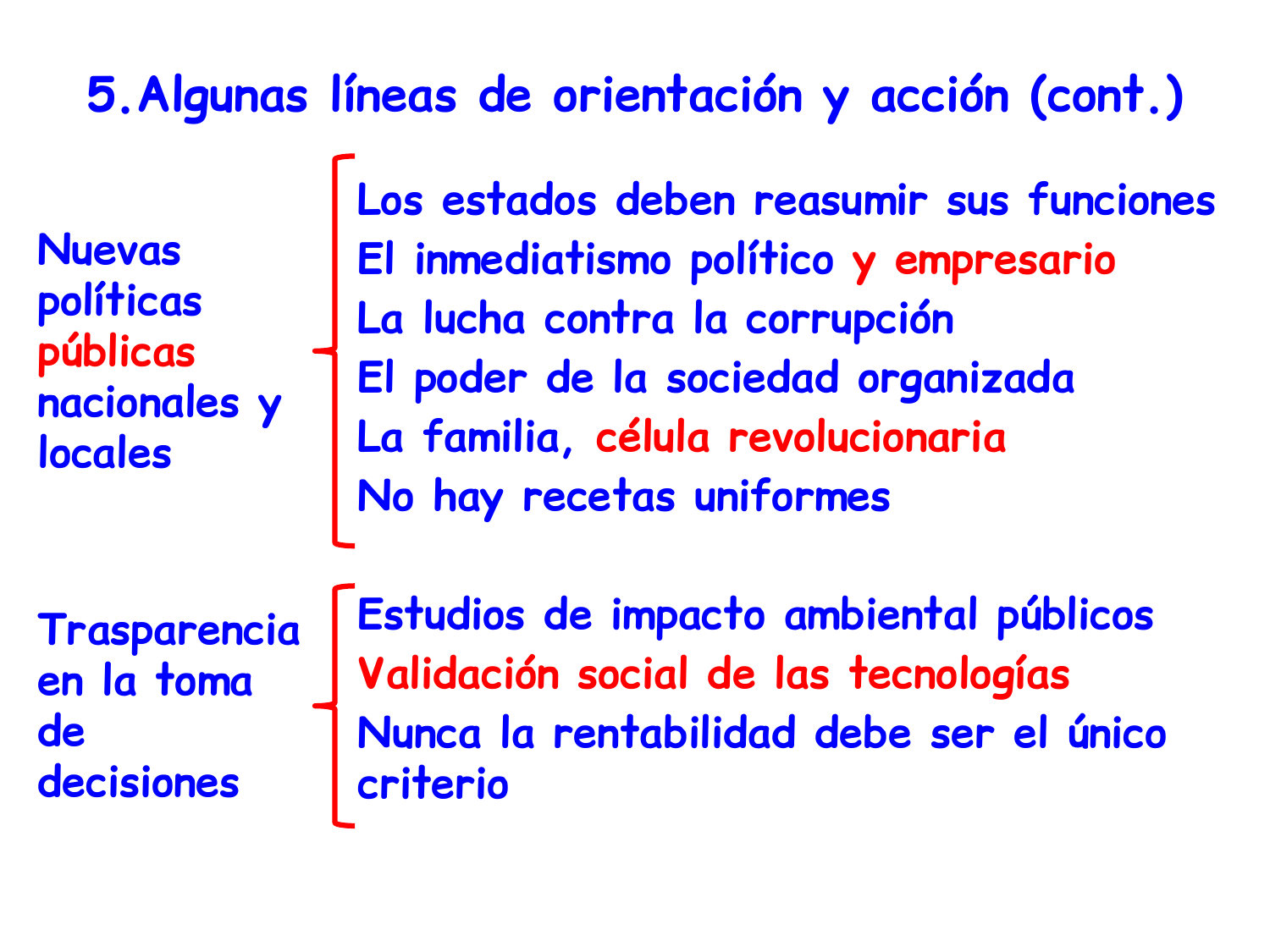

# 5.Algunas líneas de orientación y acción (cont.)

Nuevas políticas públicas nacionales y locales

Trasparencia en la toma de decisiones

Los estados deben reasumir sus funciones
El inmediatismo político y empresario
La lucha contra la corrupción
El poder de la sociedad organizada
La familia, célula revolucionaria
No hay recetas uniformes

Estudios de impacto ambiental públicos
Validación social de las tecnologías
Nunca la rentabilidad debe ser el único criterio